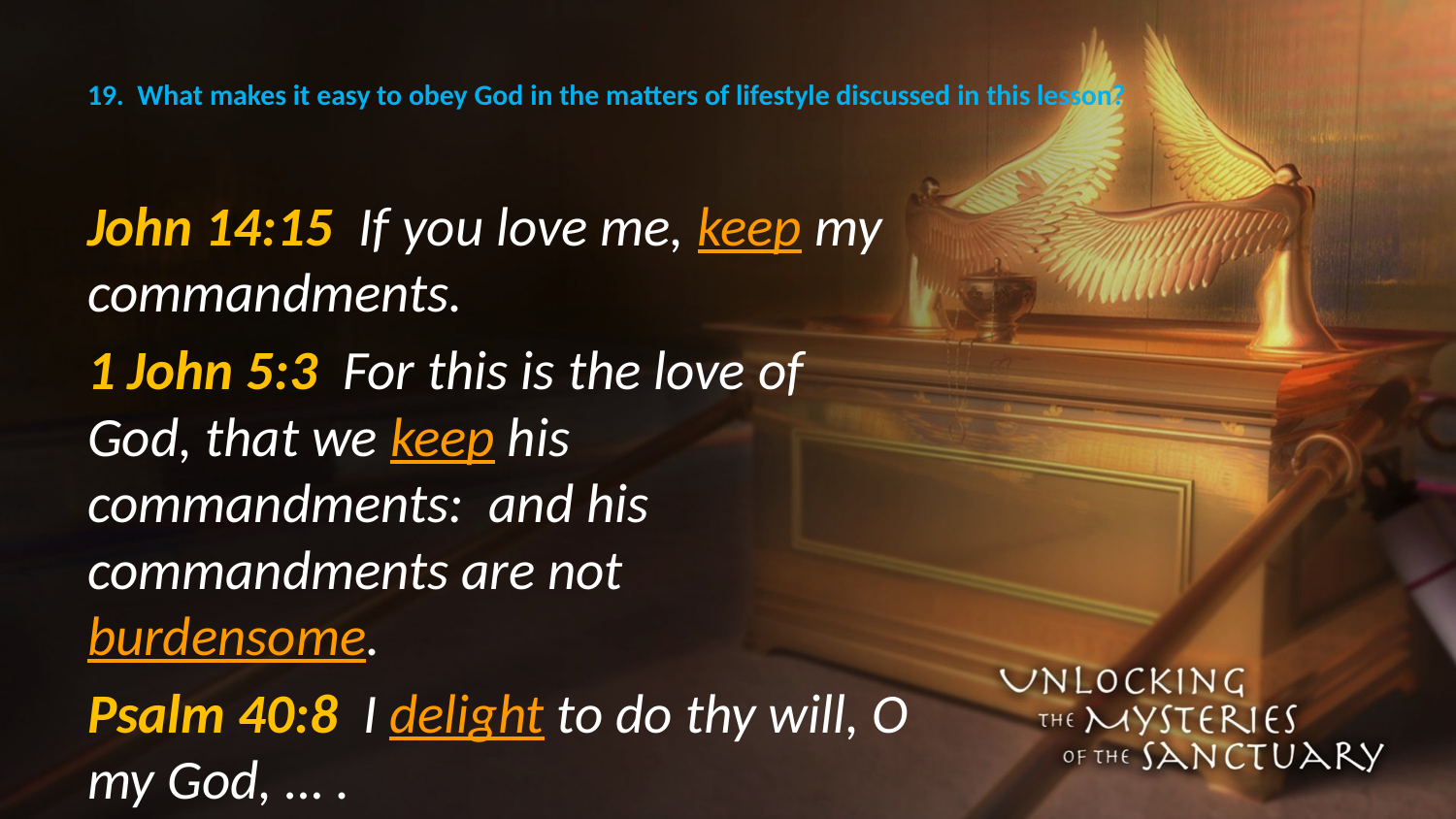

# 19.  What makes it easy to obey God in the matters of lifestyle discussed in this lesson?

John 14:15  If you love me, keep my commandments.
1 John 5:3  For this is the love of God, that we keep his commandments:  and his commandments are not burdensome.
Psalm 40:8  I delight to do thy will, O my God, … .